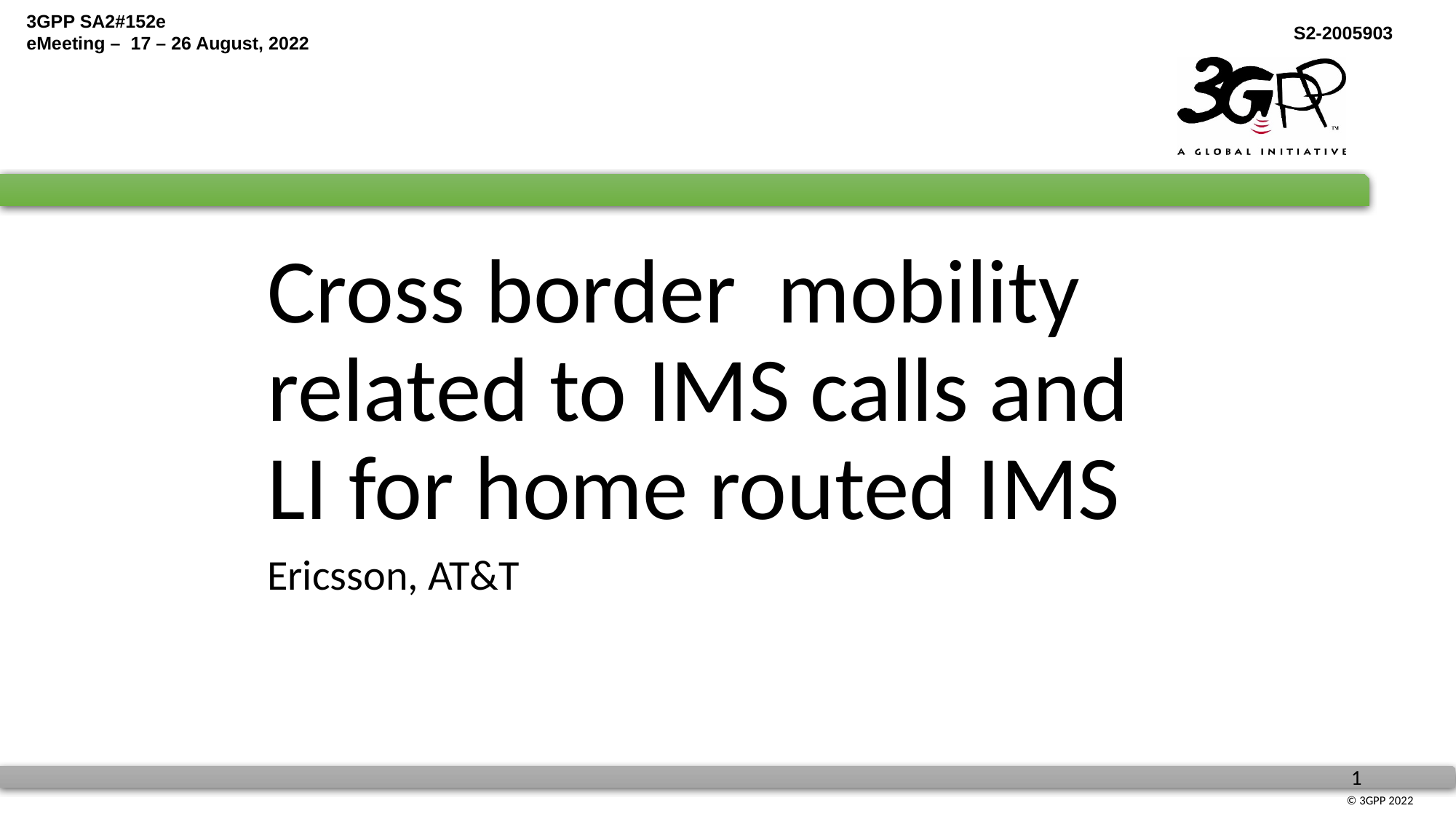

# Cross border  mobility related to IMS calls and LI for home routed IMS
Ericsson, AT&T